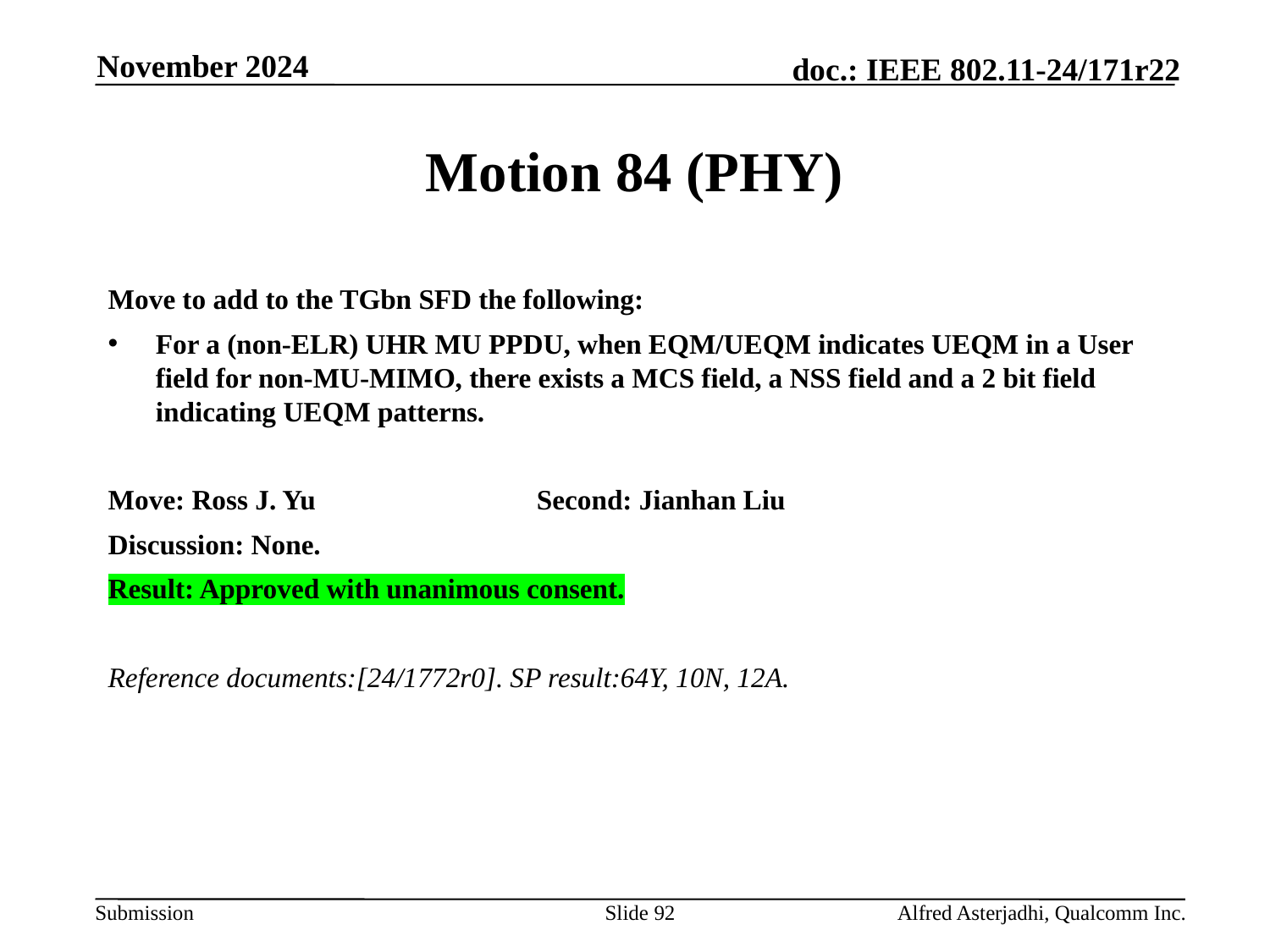

November 2024
# Motion 84 (PHY)
Move to add to the TGbn SFD the following:
For a (non-ELR) UHR MU PPDU, when EQM/UEQM indicates UEQM in a User field for non-MU-MIMO, there exists a MCS field, a NSS field and a 2 bit field indicating UEQM patterns.

Move: Ross J. Yu		Second: Jianhan Liu
Discussion: None.
Result: Approved with unanimous consent.

Reference documents:[24/1772r0]. SP result:64Y, 10N, 12A.

Slide 92
Alfred Asterjadhi, Qualcomm Inc.